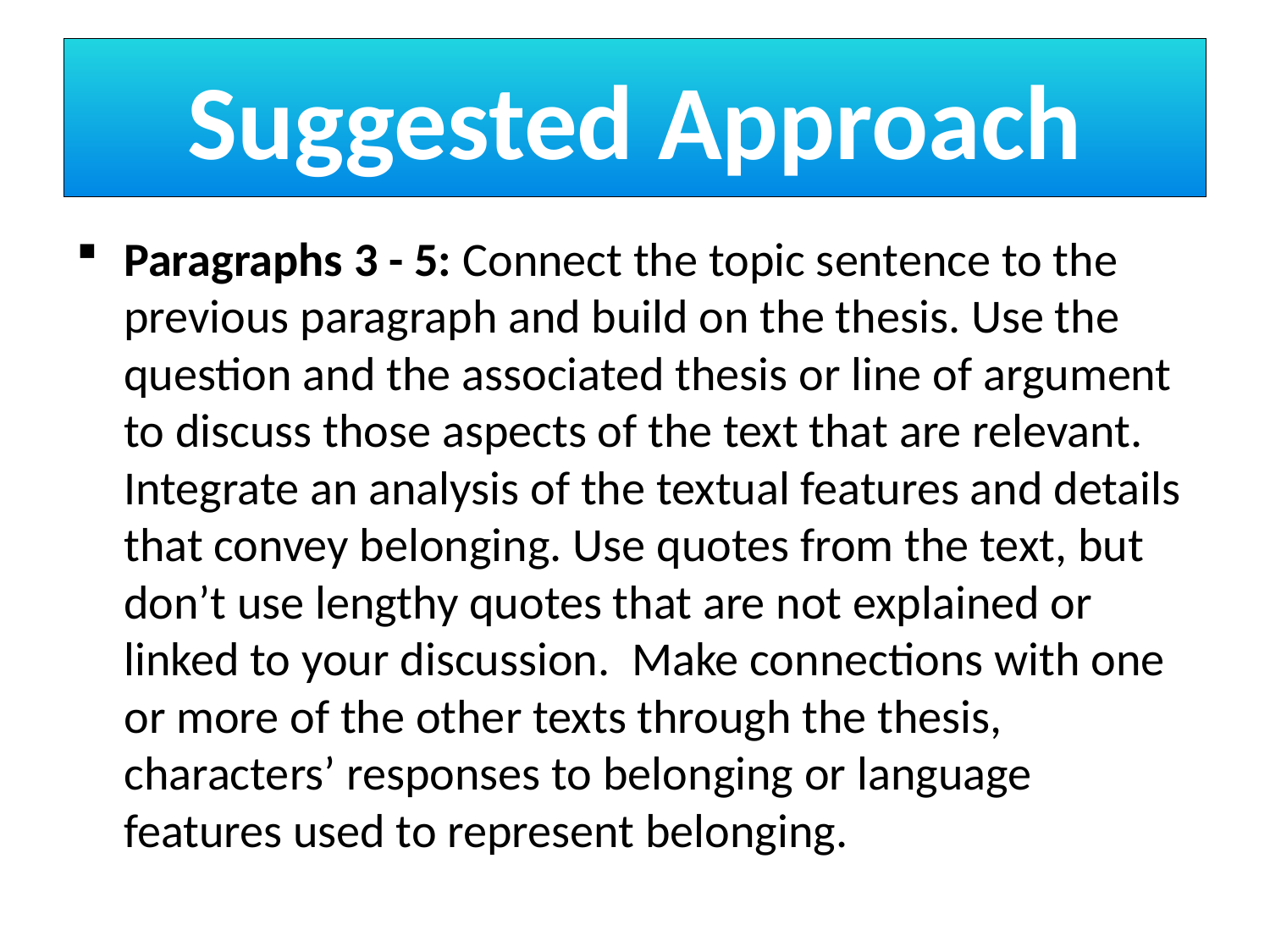

# Suggested Approach
Paragraphs 3 - 5: Connect the topic sentence to the previous paragraph and build on the thesis. Use the question and the associated thesis or line of argument to discuss those aspects of the text that are relevant. Integrate an analysis of the textual features and details that convey belonging. Use quotes from the text, but don’t use lengthy quotes that are not explained or linked to your discussion.  Make connections with one or more of the other texts through the thesis, characters’ responses to belonging or language features used to represent belonging.